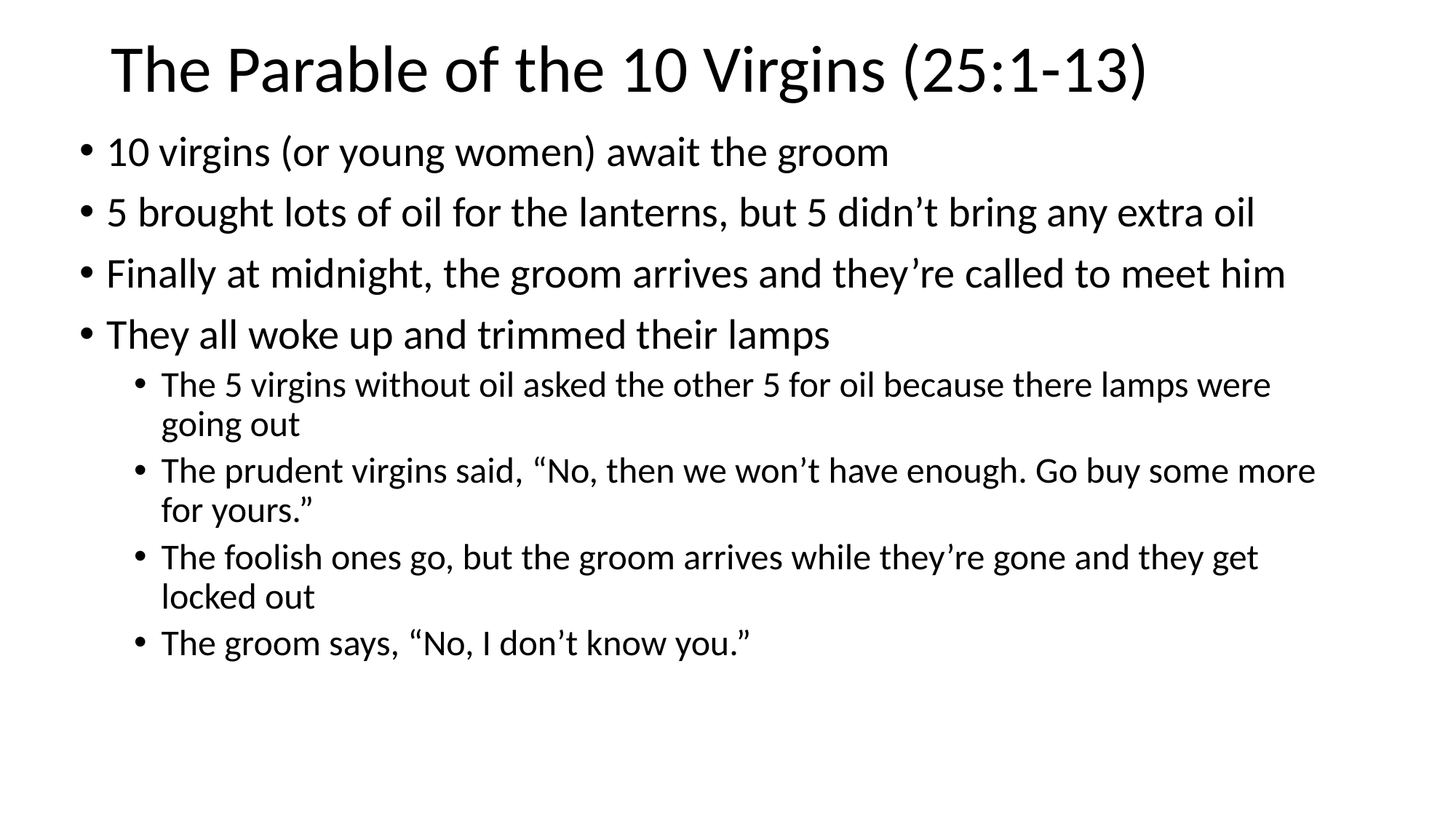

# The Parable of the 10 Virgins (25:1-13)
10 virgins (or young women) await the groom
5 brought lots of oil for the lanterns, but 5 didn’t bring any extra oil
Finally at midnight, the groom arrives and they’re called to meet him
They all woke up and trimmed their lamps
The 5 virgins without oil asked the other 5 for oil because there lamps were going out
The prudent virgins said, “No, then we won’t have enough. Go buy some more for yours.”
The foolish ones go, but the groom arrives while they’re gone and they get locked out
The groom says, “No, I don’t know you.”